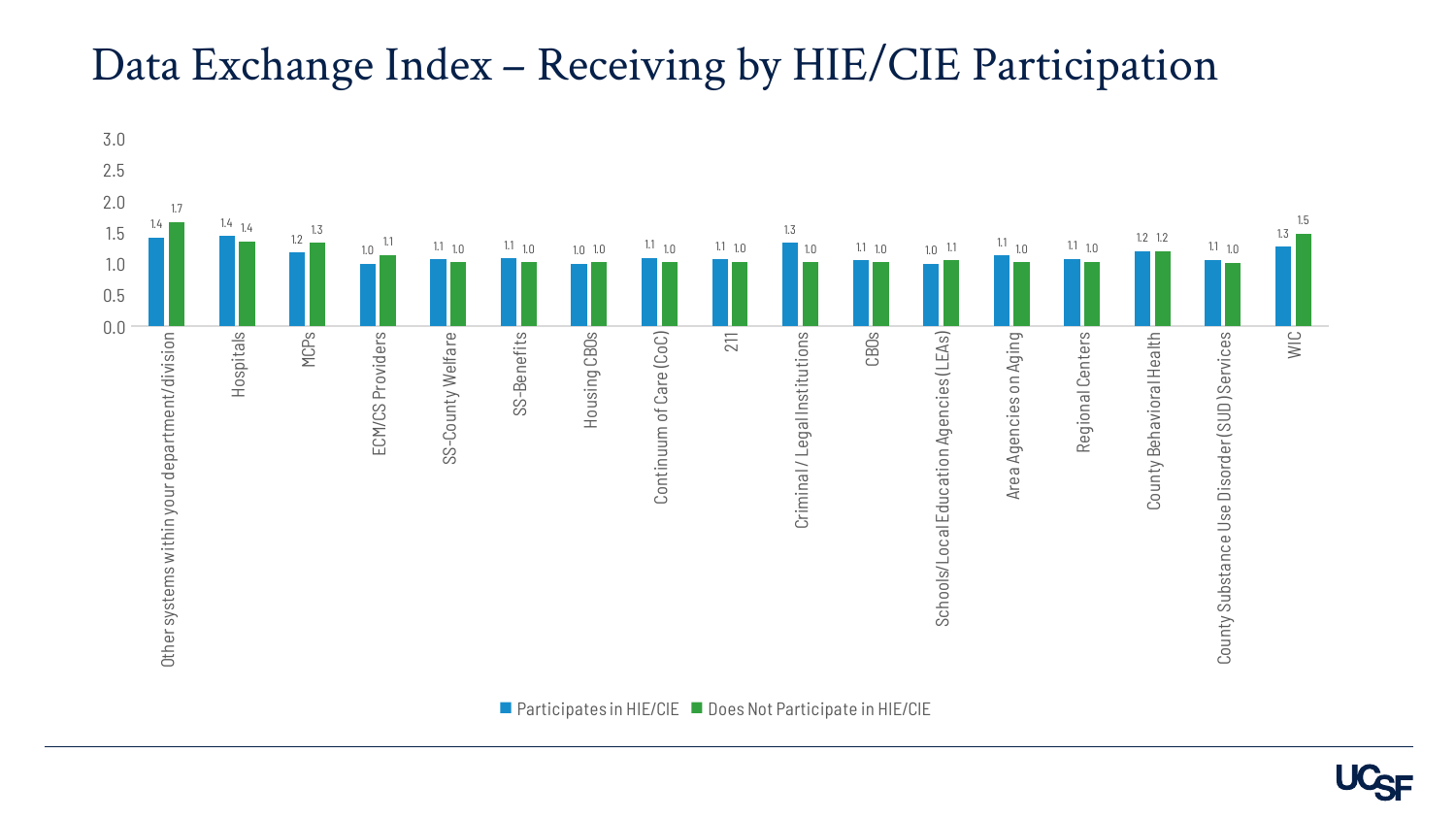

# Data Exchange Index – Receiving by HIE/CIE Participation

### Chart

| Category | Participates in HIE/CIE | Does Not Participate in HIE/CIE |
|---|---|---|
| Other systems within your department/division | 1.42105263157895 | 1.66666666666667 |
| Hospitals | 1.44444444444444 | 1.35802469135802 |
| MCPs | 1.17647058823529 | 1.33720930232558 |
| ECM/CS Providers | 1.0 | 1.14285714285714 |
| SS-County Welfare | 1.07142857142857 | 1.02816901408451 |
| SS-Benefits | 1.08333333333333 | 1.02816901408451 |
| Housing CBOs | 1.0 | 1.02816901408451 |
| Continuum of Care (CoC) | 1.09090909090909 | 1.02857142857143 |
| 211 | 1.07142857142857 | 1.03174603174603 |
| Criminal / Legal Institutions | 1.33333333333333 | 1.02816901408451 |
| CBOs | 1.05555555555556 | 1.02816901408451 |
| Schools/Local Education Agencies (LEAs) | 1.0 | 1.05633802816901 |
| Area Agencies on Aging | 1.13333333333333 | 1.02857142857143 |
| Regional Centers | 1.07692307692308 | 1.02941176470588 |
| County Behavioral Health | 1.2 | 1.20547945205479 |
| County Substance Use Disorder (SUD) Services | 1.0625 | 1.01408450704225 |
| WIC | 1.27777777777778 | 1.47887323943662 |